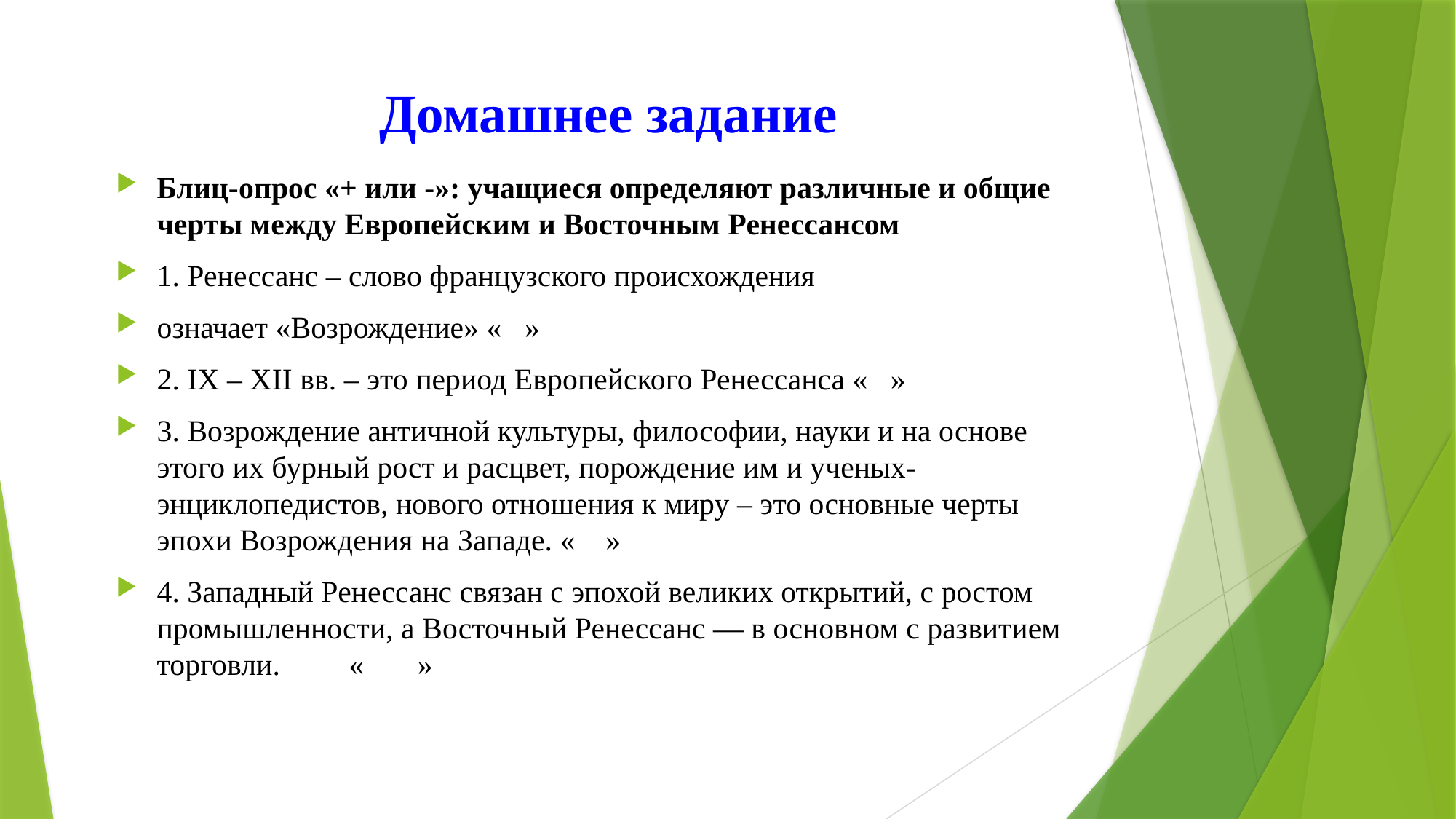

# Домашнее задание
Блиц-опрос «+ или -»: учащиеся определяют различные и общие черты между Европейским и Восточным Ренессансом
1. Ренессанс – слово французского происхождения
означает «Возрождение» «   »
2. IX – XII вв. – это период Европейского Ренессанса «   »
3. Возрождение античной культуры, философии, науки и на основе этого их бурный рост и расцвет, порождение им и ученых-энциклопедистов, нового отношения к миру – это основные черты эпохи Возрождения на Западе. «    »
4. Западный Ренессанс связан с эпохой великих открытий, с ростом промышленности, а Восточный Ренессанс — в основном с развитием торговли.         «       »